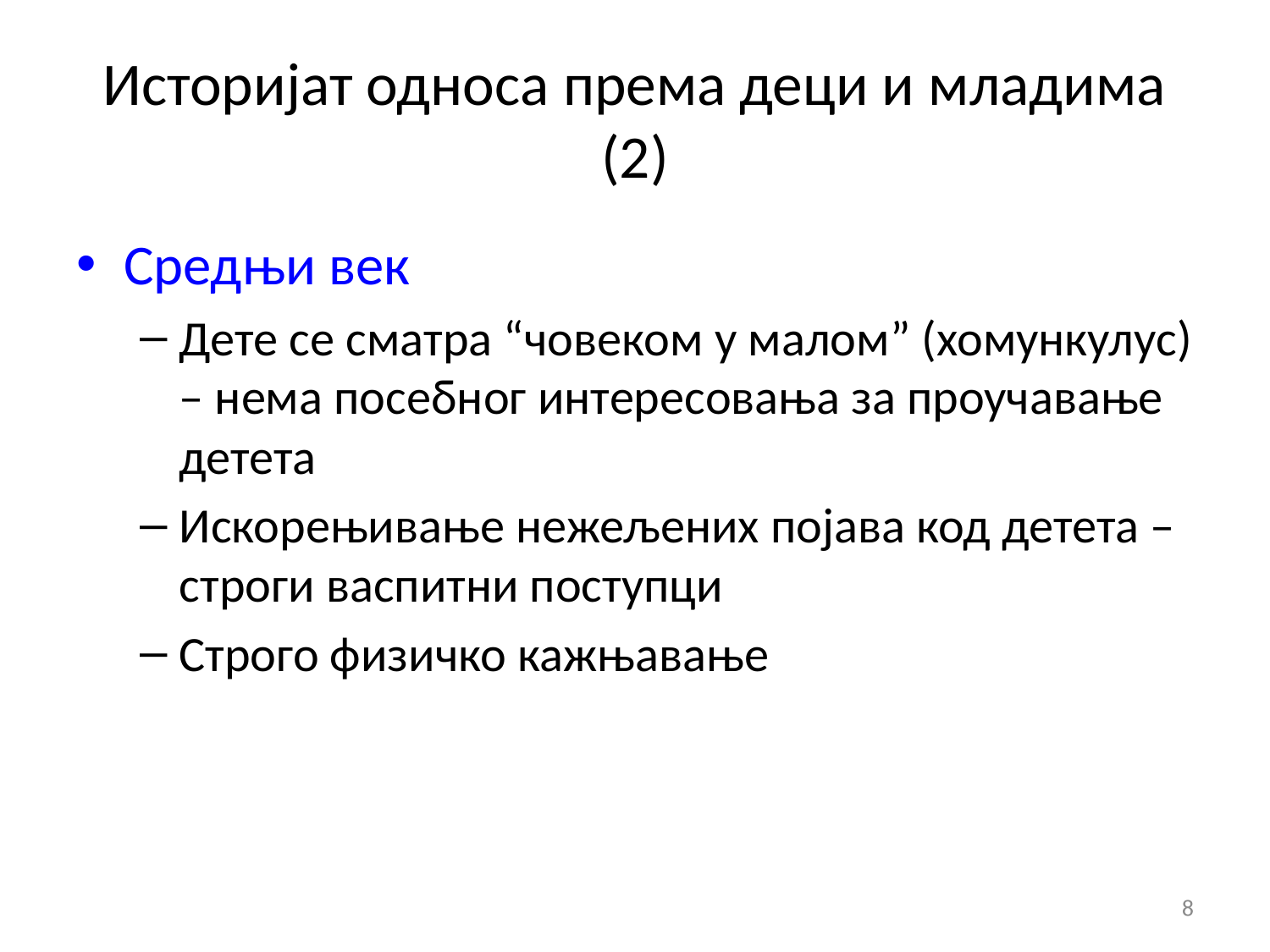

# Историјат односа према деци и младима (2)
Средњи век
Дете се сматра “човеком у малом” (хомункулус) – нема посебног интересовања за проучавање детета
Искорењивање нежељених појава код детета – строги васпитни поступци
Строго физичко кажњавање

8